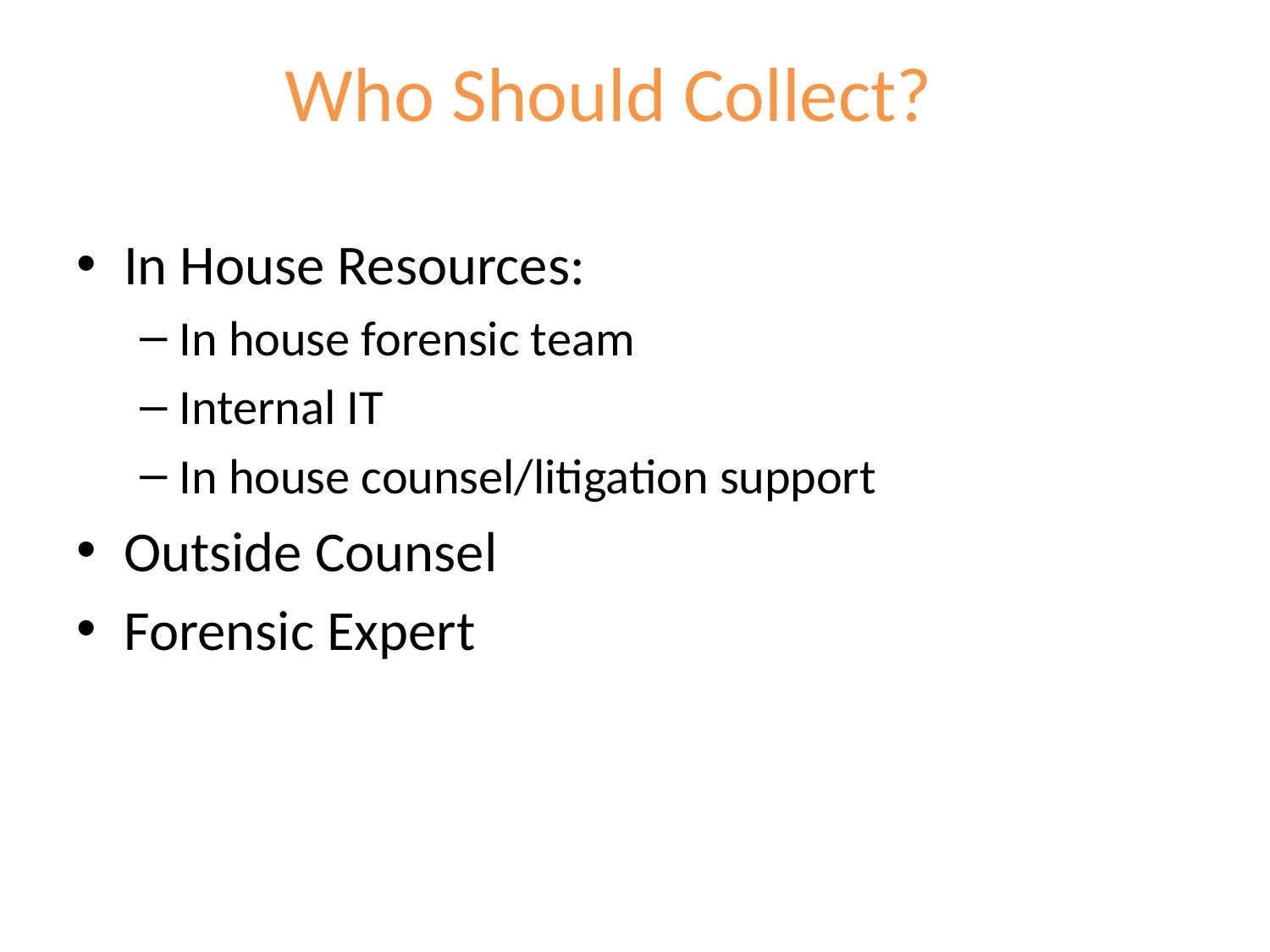

# Who Should Collect?
In House Resources:
In house forensic team
Internal IT
In house counsel/litigation support
Outside Counsel
Forensic Expert